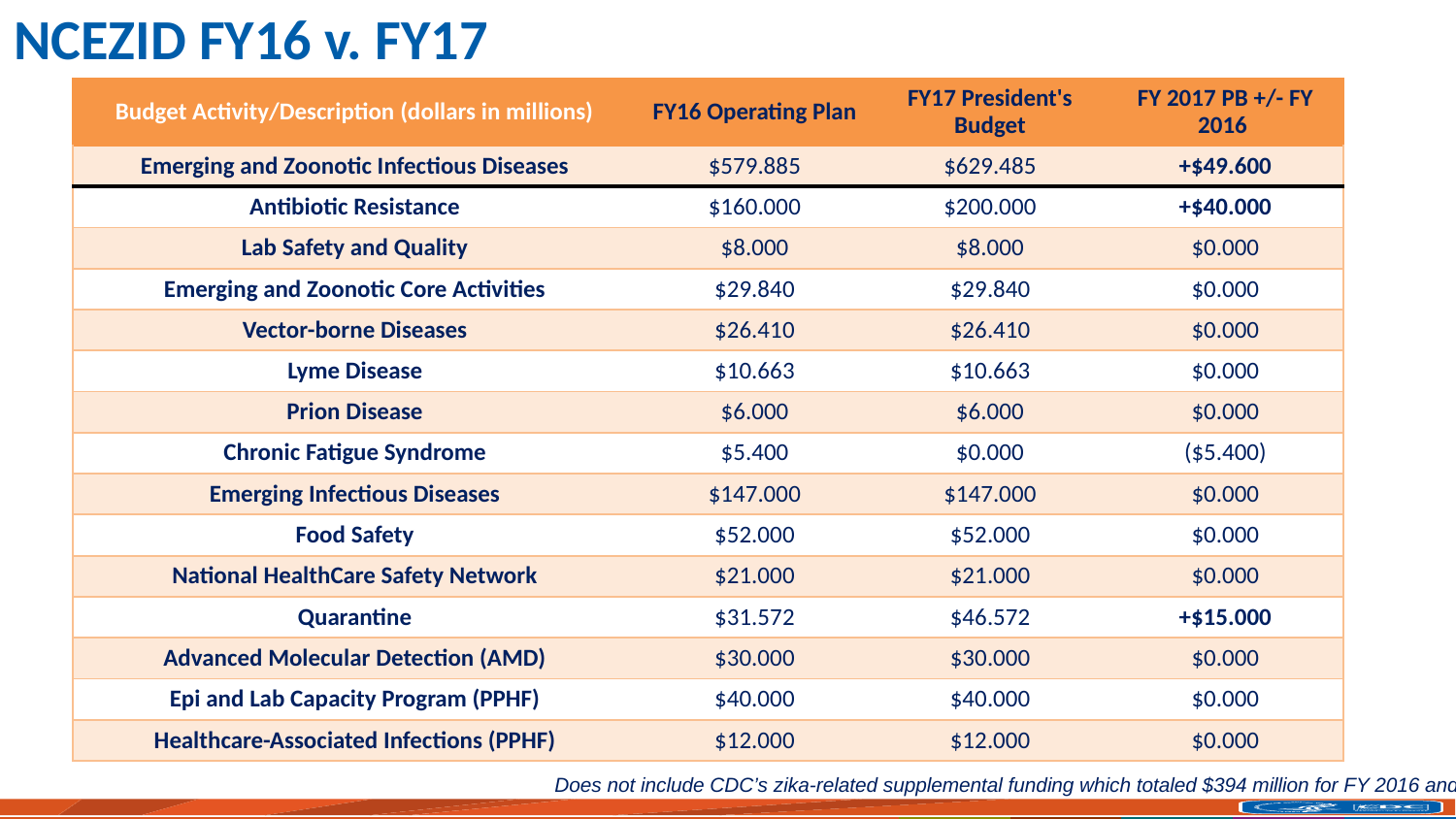

# NCEZID FY16 v. FY17
| Budget Activity/Description (dollars in millions) | FY16 Operating Plan | FY17 President's Budget | FY 2017 PB +/- FY 2016 |
| --- | --- | --- | --- |
| Emerging and Zoonotic Infectious Diseases | $579.885 | $629.485 | +$49.600 |
| Antibiotic Resistance | $160.000 | $200.000 | +$40.000 |
| Lab Safety and Quality | $8.000 | $8.000 | $0.000 |
| Emerging and Zoonotic Core Activities | $29.840 | $29.840 | $0.000 |
| Vector-borne Diseases | $26.410 | $26.410 | $0.000 |
| Lyme Disease | $10.663 | $10.663 | $0.000 |
| Prion Disease | $6.000 | $6.000 | $0.000 |
| Chronic Fatigue Syndrome | $5.400 | $0.000 | ($5.400) |
| Emerging Infectious Diseases | $147.000 | $147.000 | $0.000 |
| Food Safety | $52.000 | $52.000 | $0.000 |
| National HealthCare Safety Network | $21.000 | $21.000 | $0.000 |
| Quarantine | $31.572 | $46.572 | +$15.000 |
| Advanced Molecular Detection (AMD) | $30.000 | $30.000 | $0.000 |
| Epi and Lab Capacity Program (PPHF) | $40.000 | $40.000 | $0.000 |
| Healthcare-Associated Infections (PPHF) | $12.000 | $12.000 | $0.000 |
Does not include CDC’s zika-related supplemental funding which totaled $394 million for FY 2016 and 2017